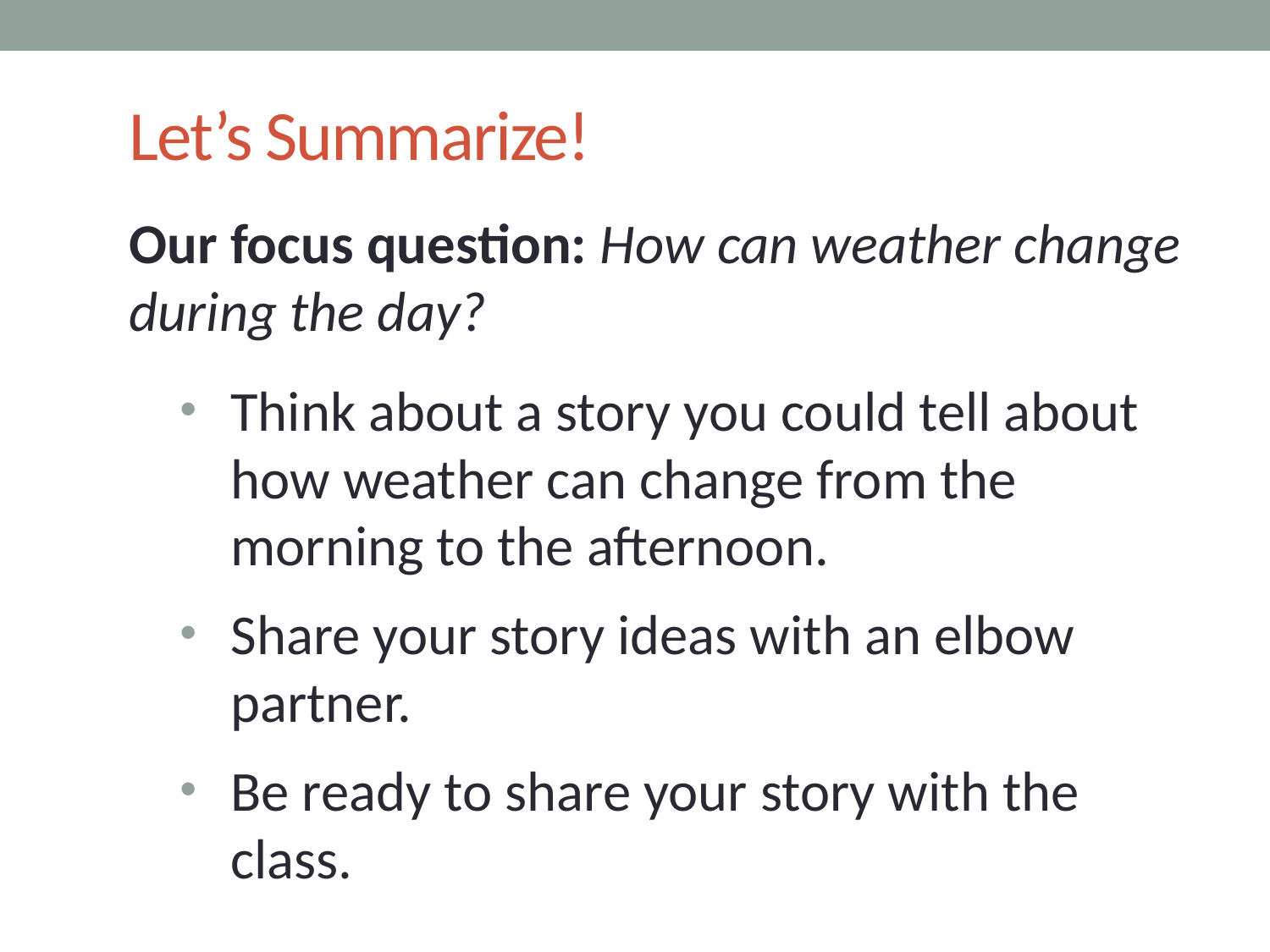

# Let’s Summarize!
Our focus question: How can weather change during the day?
Think about a story you could tell about how weather can change from the morning to the afternoon.
Share your story ideas with an elbow partner.
Be ready to share your story with the class.